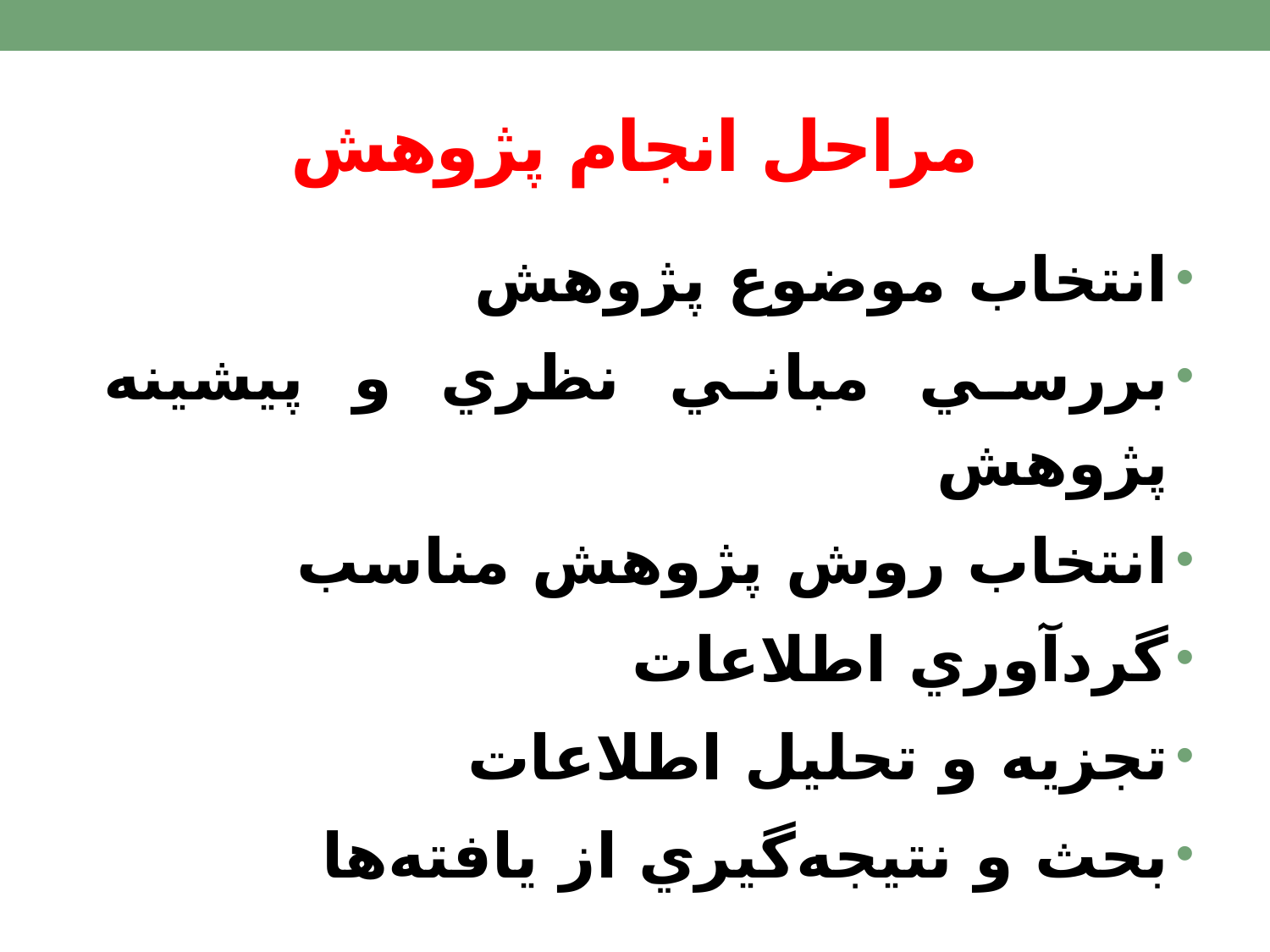

# مراحل انجام پژوهش
انتخاب موضوع پژوهش
بررسي مباني نظري و پيشينه پژوهش
انتخاب روش پژوهش مناسب
گردآوري اطلاعات
تجزيه و تحليل اطلاعات
بحث و نتيجه‌گيري از يافته‌ها